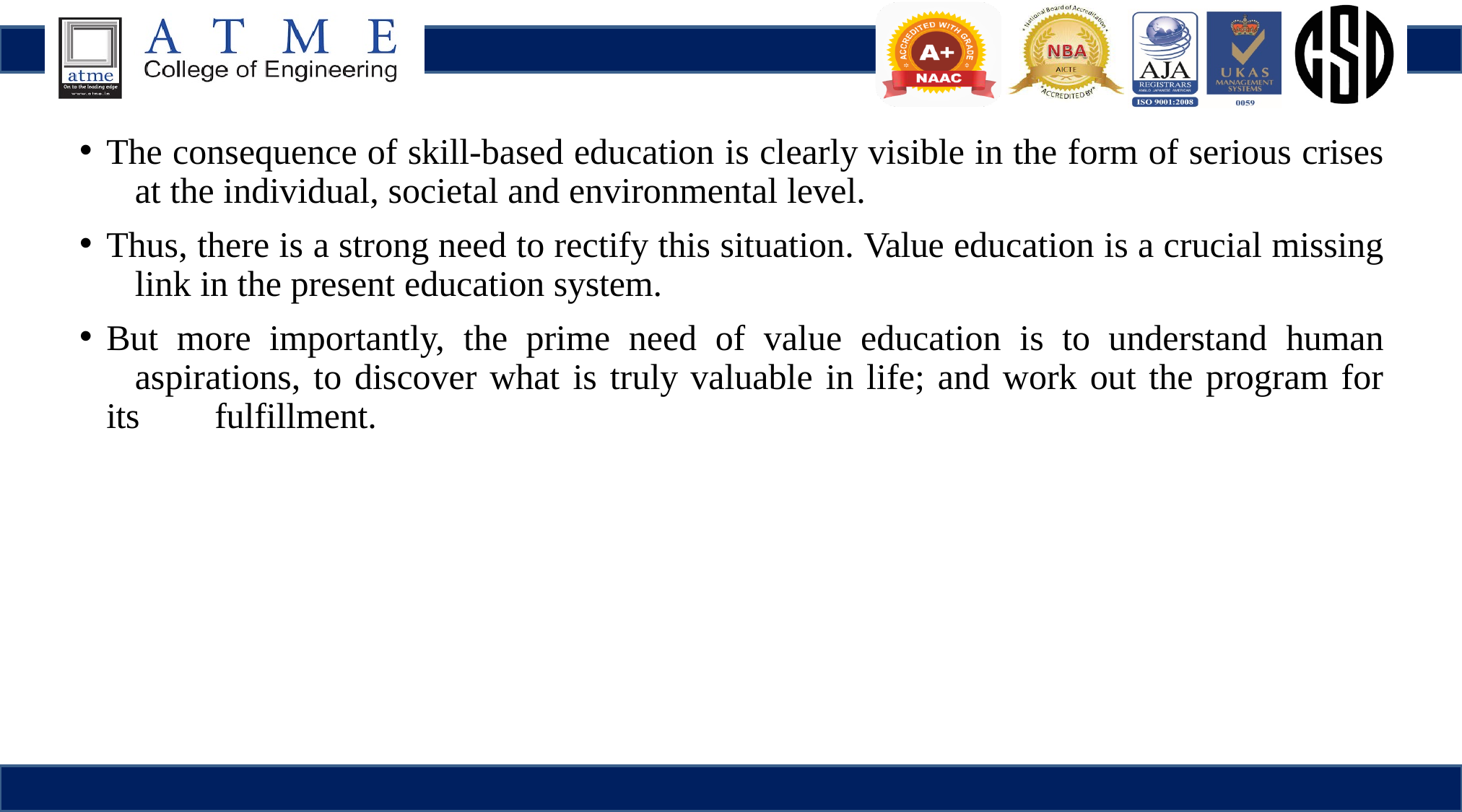

The consequence of skill-based education is clearly visible in the form of serious crises 	at the individual, societal and environmental level.
Thus, there is a strong need to rectify this situation. Value education is a crucial missing 	link in the present education system.
But  more importantly,  the prime  need  of value  education  is  to  understand  human 	aspirations, to discover what is truly valuable in life; and work out the program for its 	fulfillment.